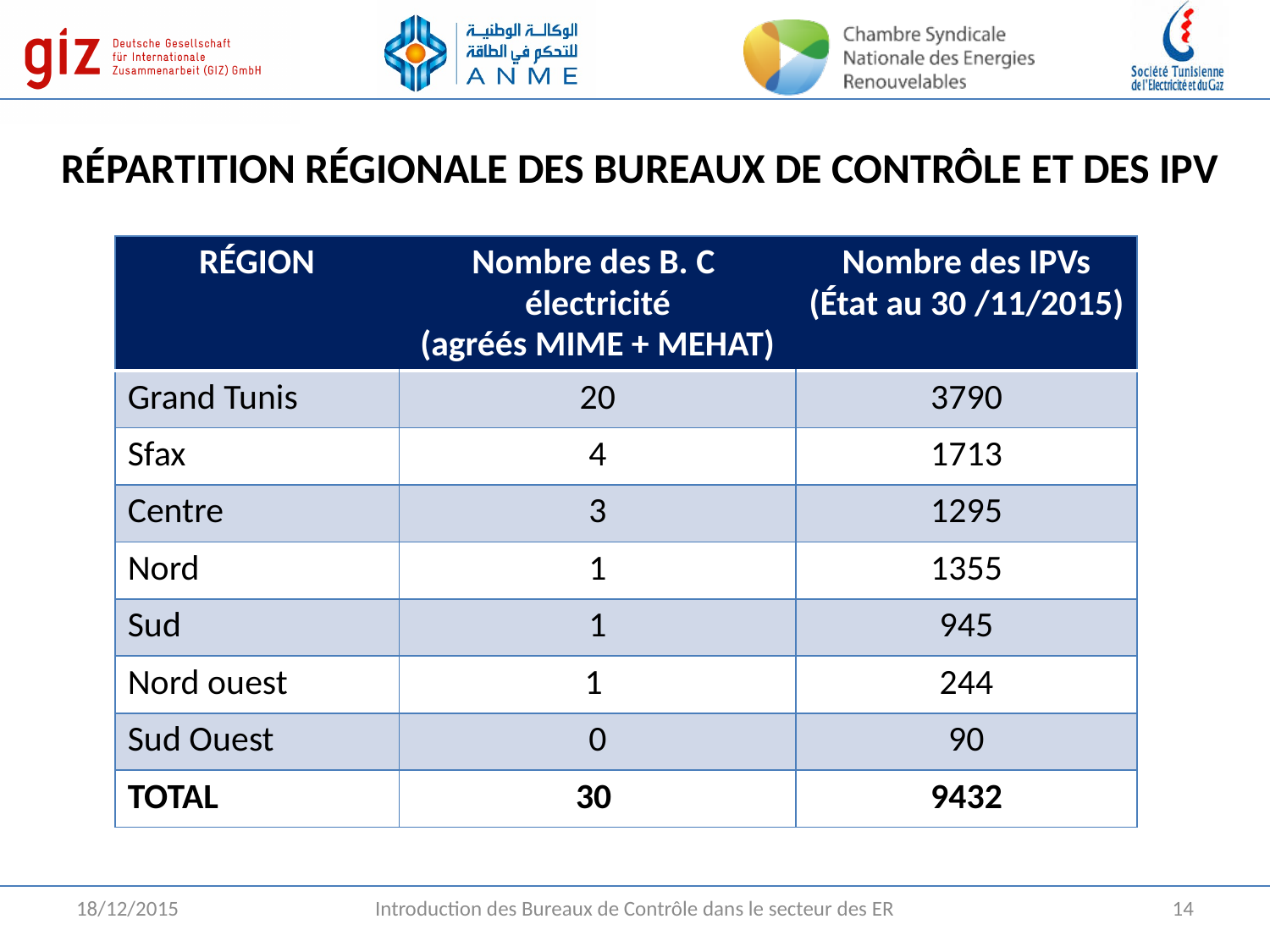

# RÉPARTITION RÉGIONALE DES BUREAUX DE CONTRÔLE ET DES IPV
| RÉGION | Nombre des B. C électricité (agréés MIME + MEHAT) | Nombre des IPVs (État au 30 /11/2015) |
| --- | --- | --- |
| Grand Tunis | 20 | 3790 |
| Sfax | 4 | 1713 |
| Centre | 3 | 1295 |
| Nord | 1 | 1355 |
| Sud | 1 | 945 |
| Nord ouest | 1 | 244 |
| Sud Ouest | 0 | 90 |
| TOTAL | 30 | 9432 |
18/12/2015
Introduction des Bureaux de Contrôle dans le secteur des ER
14